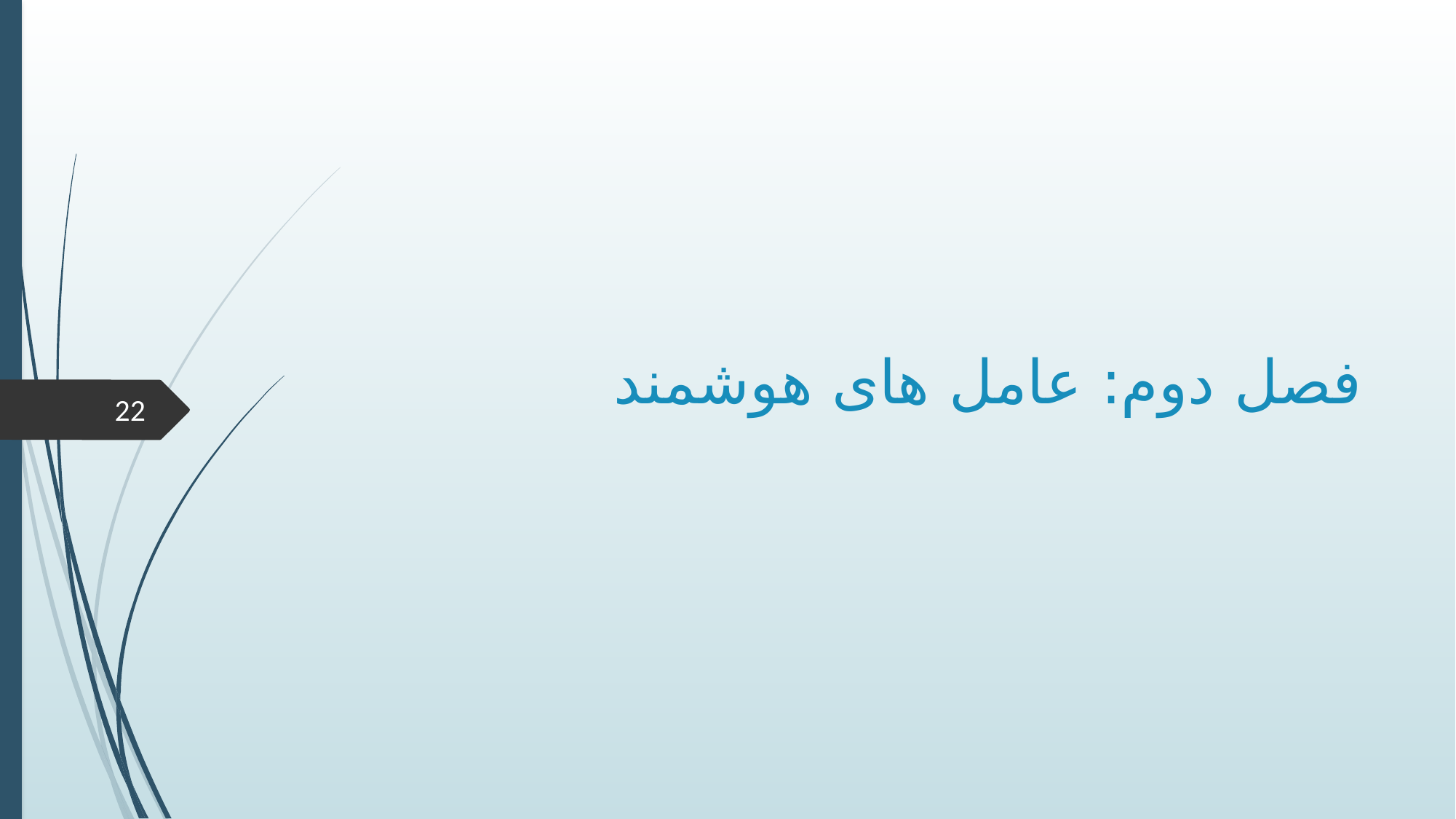

# فصل دوم: عامل های هوشمند
22